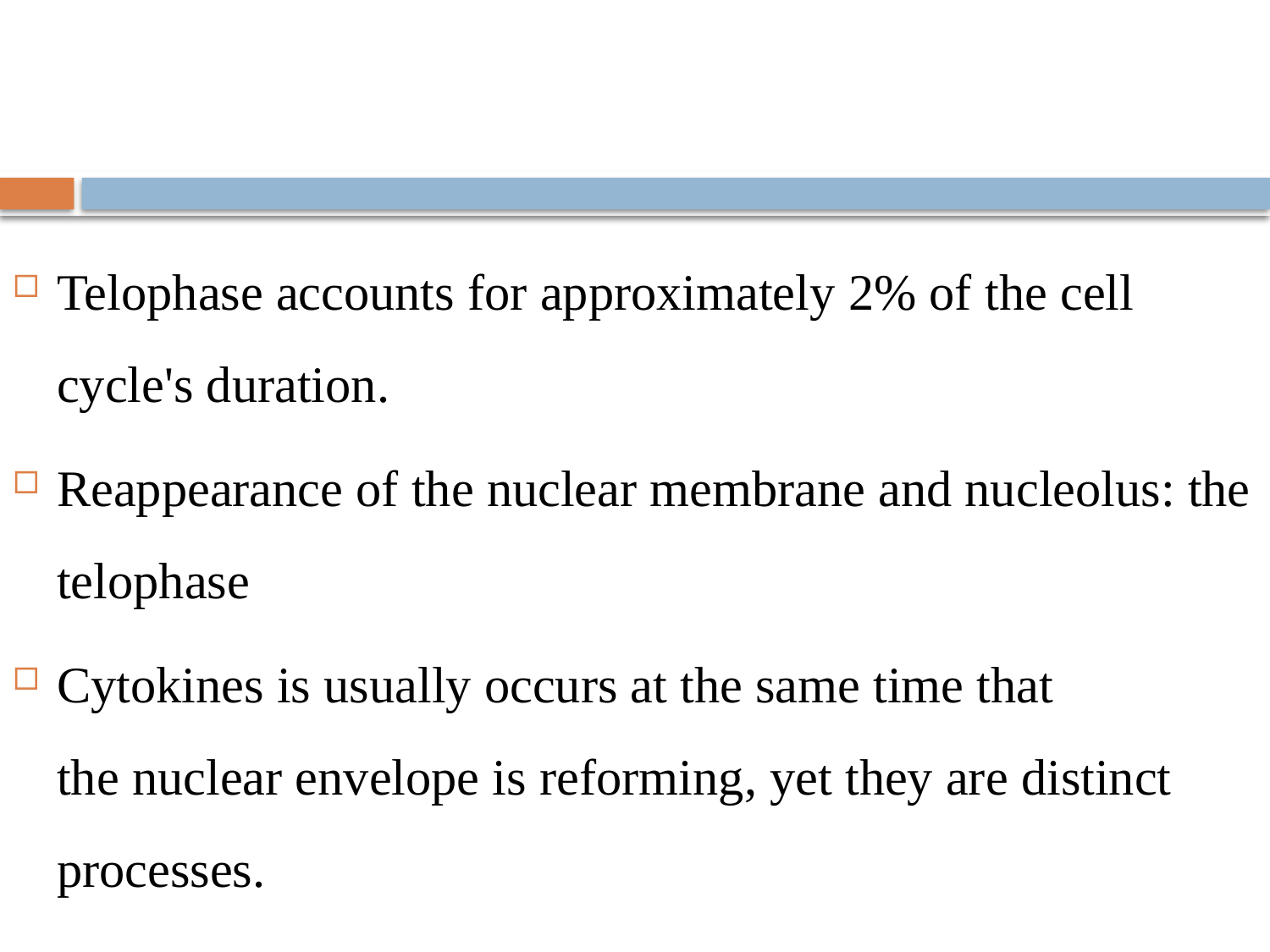

#
Telophase accounts for approximately 2% of the cell cycle's duration.
Reappearance of the nuclear membrane and nucleolus: the telophase
Cytokines is usually occurs at the same time that the nuclear envelope is reforming, yet they are distinct processes.